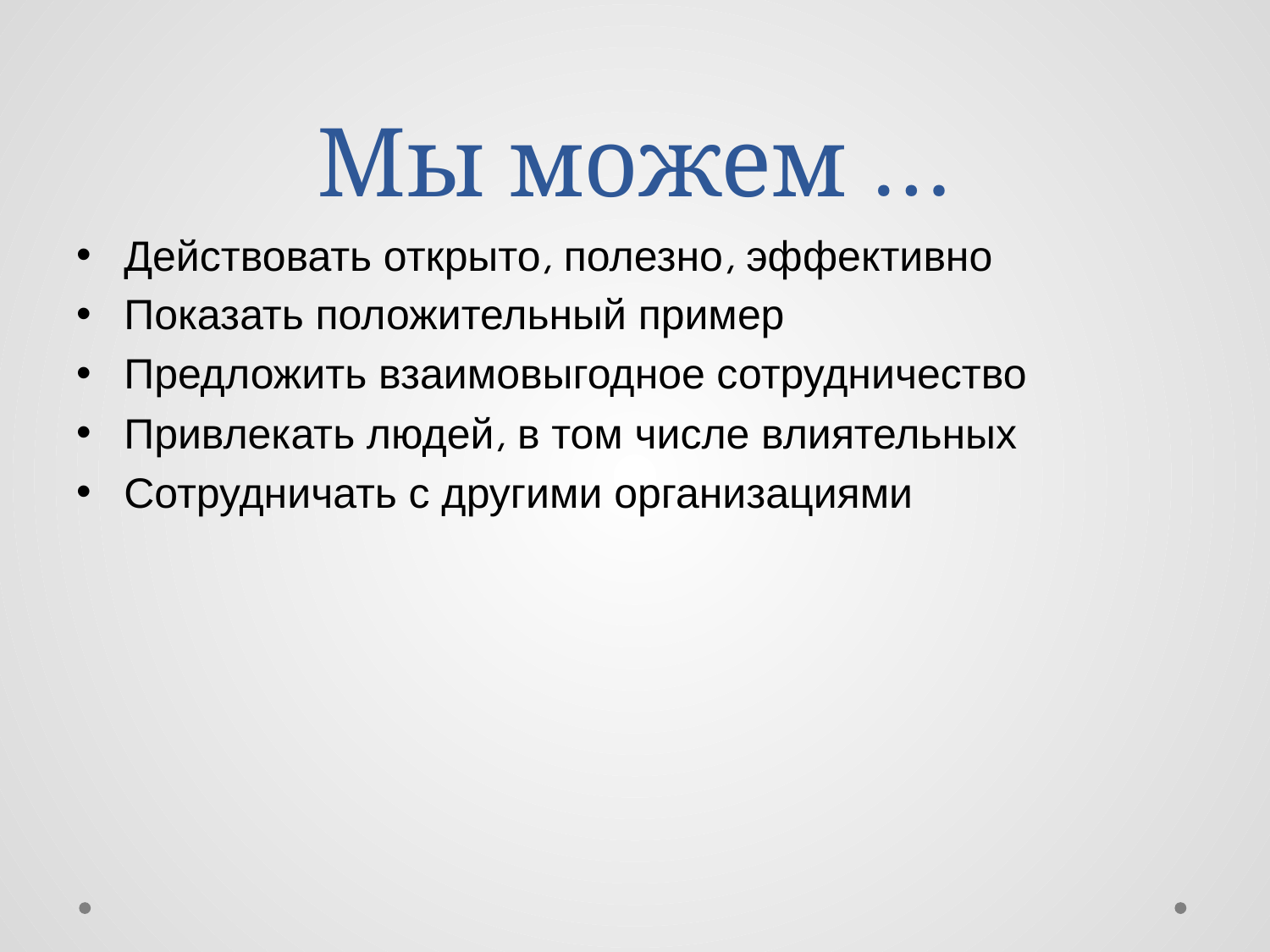

# Мы можем …
Действовать открыто, полезно, эффективно
Показать положительный пример
Предложить взаимовыгодное сотрудничество
Привлекать людей, в том числе влиятельных
Сотрудничать с другими организациями